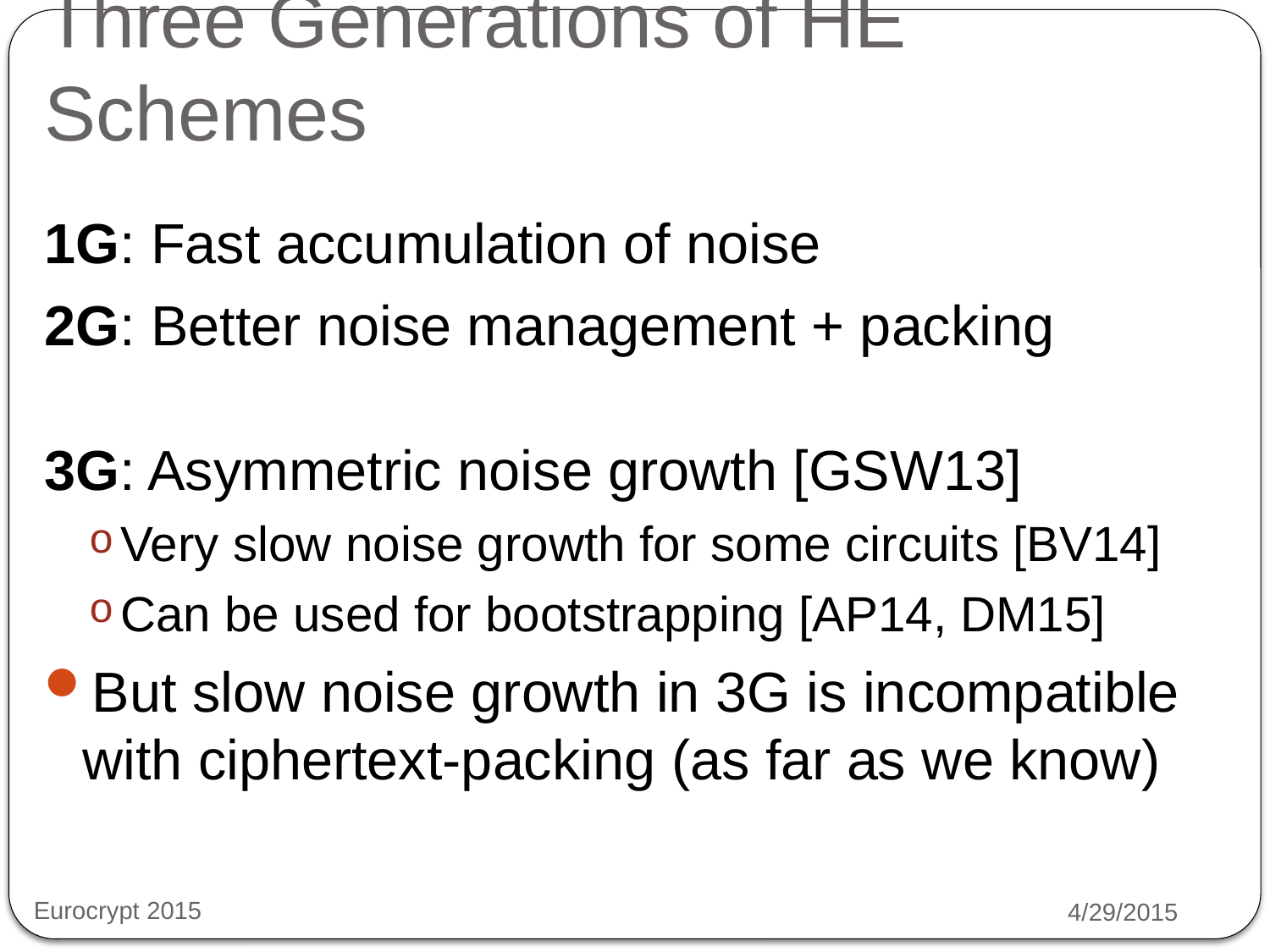

# Three Generations of HE Schemes
1G: Fast accumulation of noise
2G: Better noise management + packing

3G: Asymmetric noise growth [GSW13]
Very slow noise growth for some circuits [BV14]
Can be used for bootstrapping [AP14, DM15]
But slow noise growth in 3G is incompatible with ciphertext-packing (as far as we know)
Eurocrypt 2015
4/29/2015